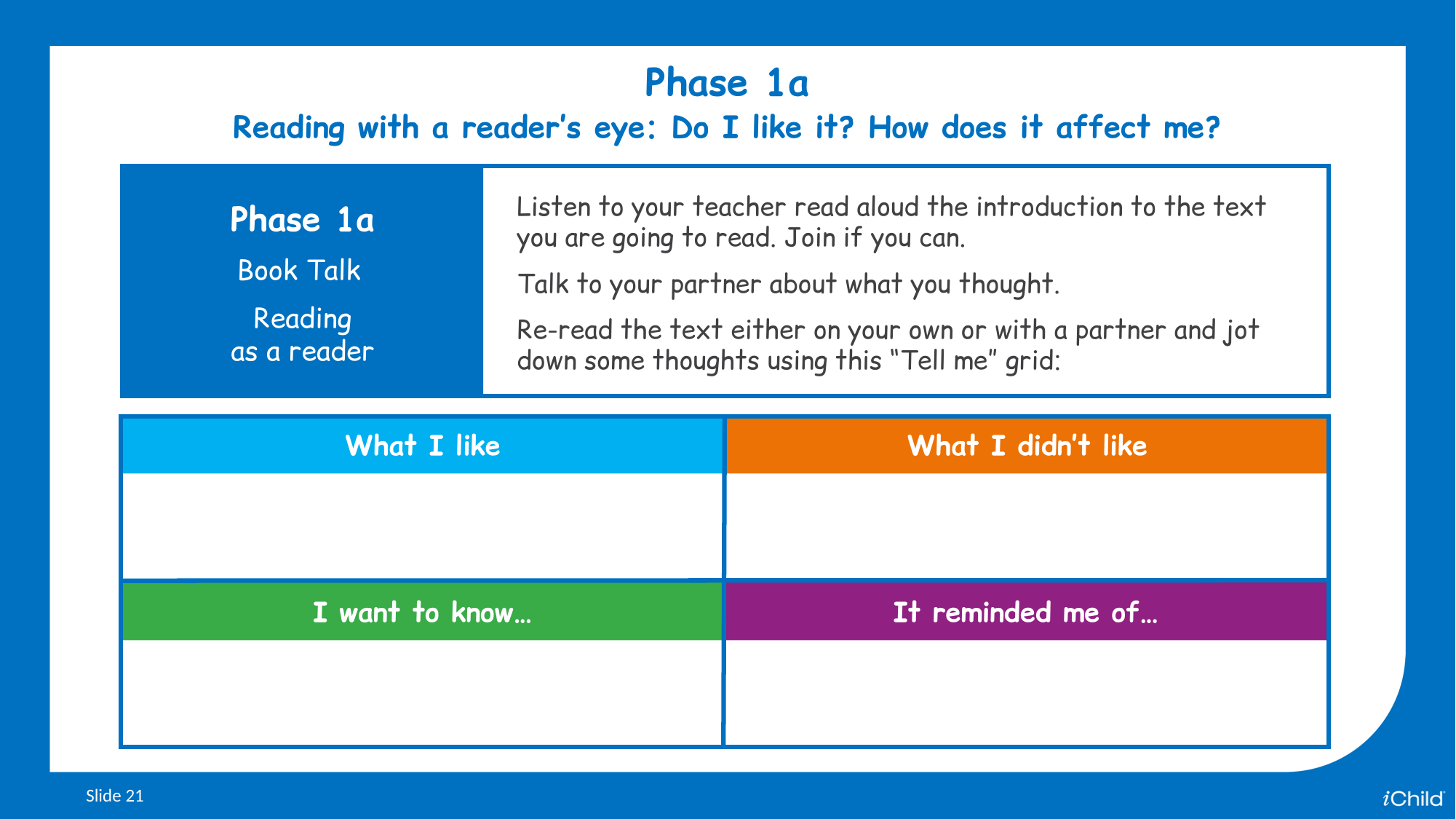

Phase 1a
Reading with a reader’s eye: Do I like it? How does it affect me?

Phase 1a
Book Talk
Reading
as a reader
Listen to your teacher read aloud the introduction to the text you are going to read. Join if you can.
Talk to your partner about what you thought.
Re-read the text either on your own or with a partner and jot down some thoughts using this “Tell me” grid:
What I like
What I didn’t like

I want to know…
It reminded me of…
Slide 21